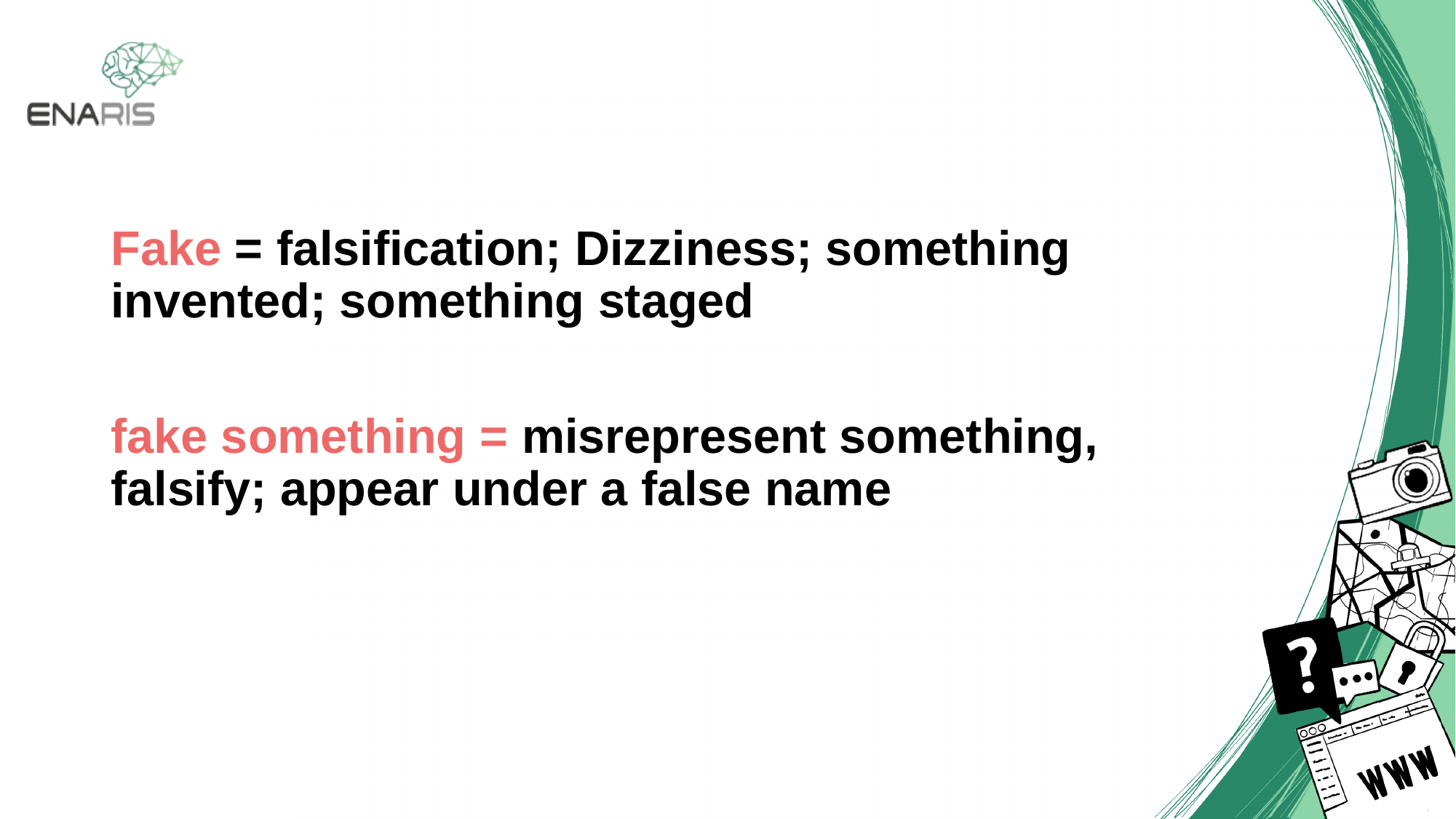

Fake = falsification; Dizziness; something invented; something staged

fake something = misrepresent something, falsify; appear under a false name